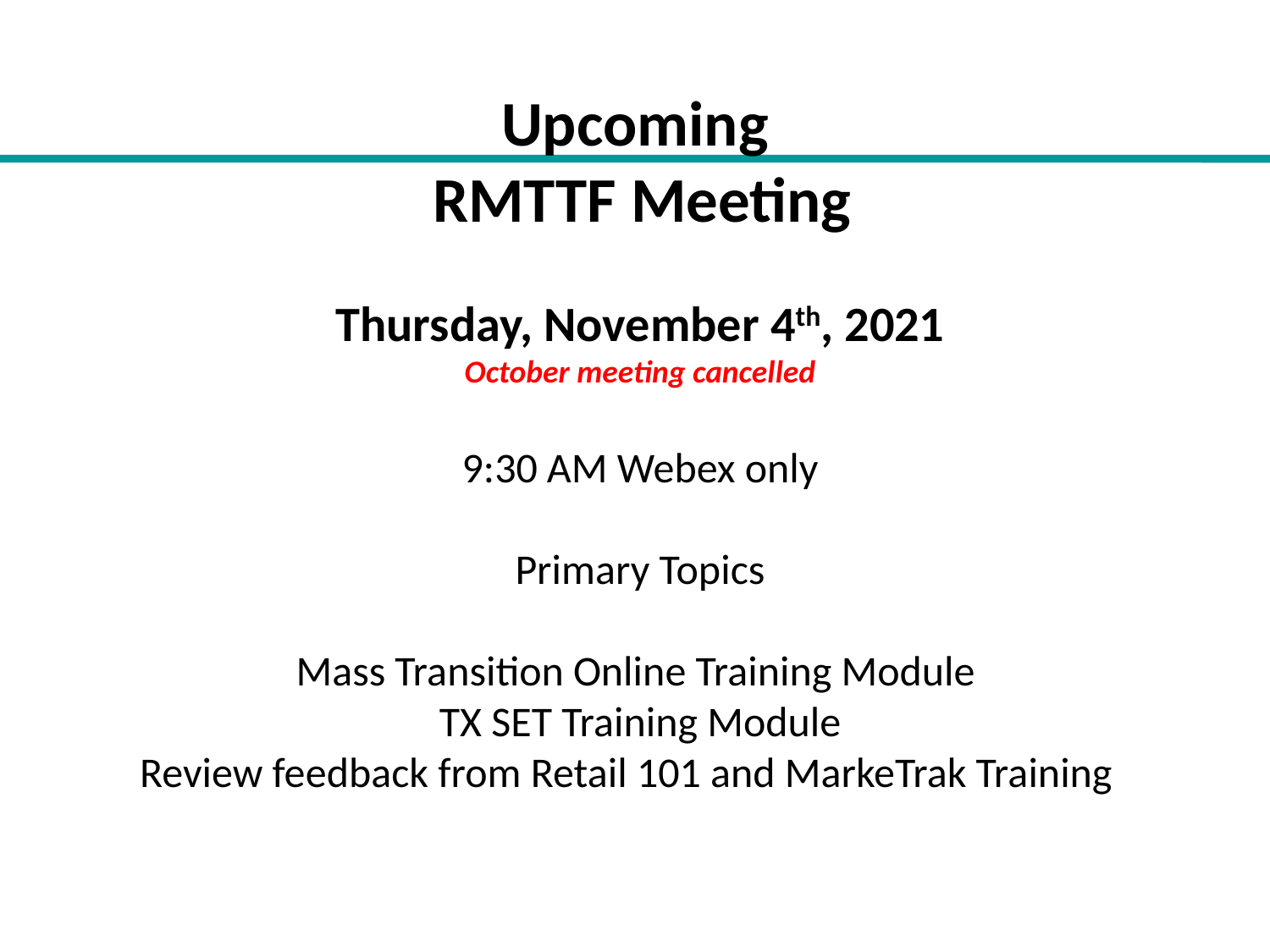

# Upcoming RMTTF Meeting
Thursday, November 4th, 2021
October meeting cancelled

9:30 AM Webex only

Primary Topics

Mass Transition Online Training Module
TX SET Training Module
Review feedback from Retail 101 and MarkeTrak Training